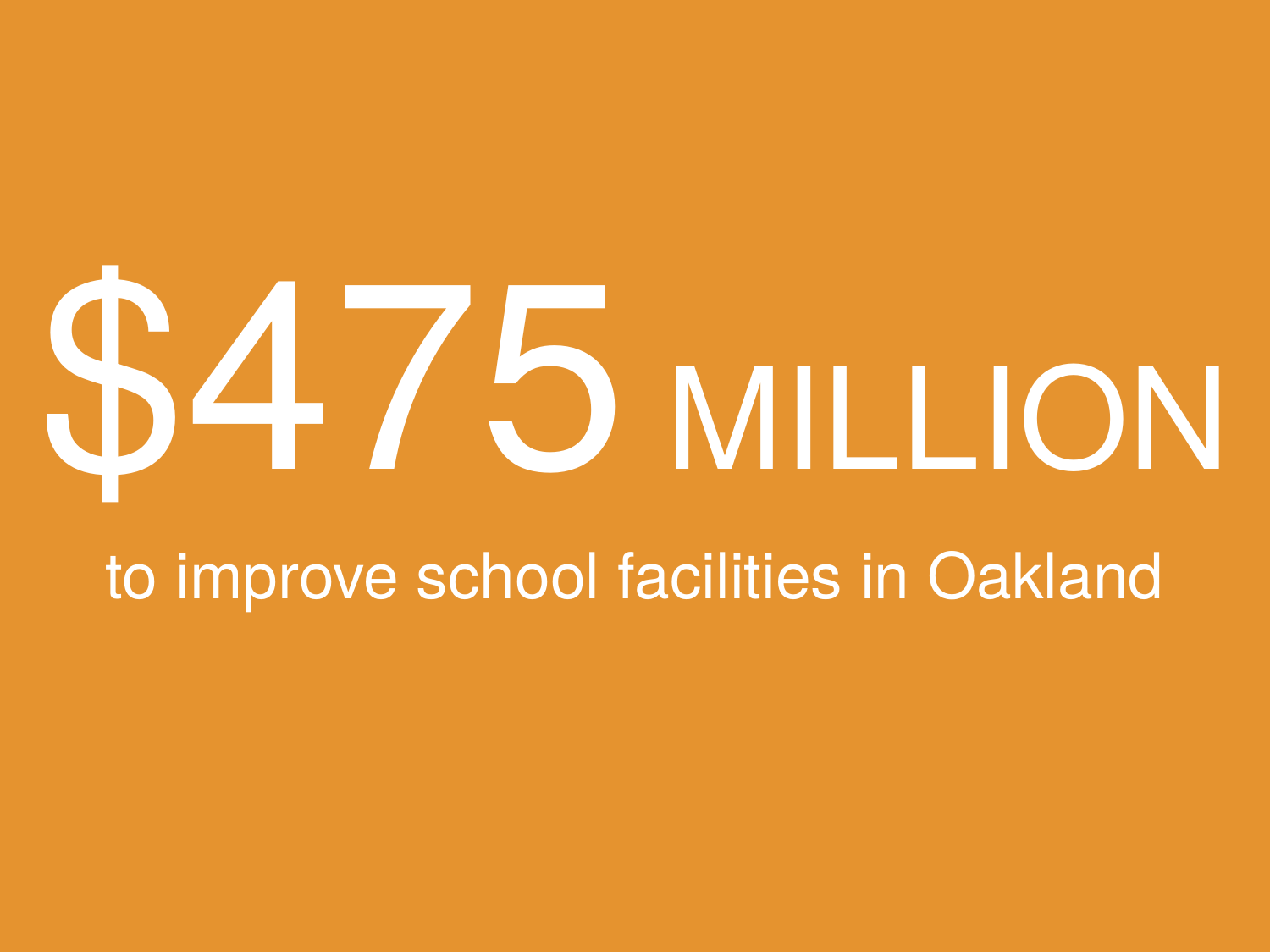

$475 MILLION
# to improve school facilities in Oakland